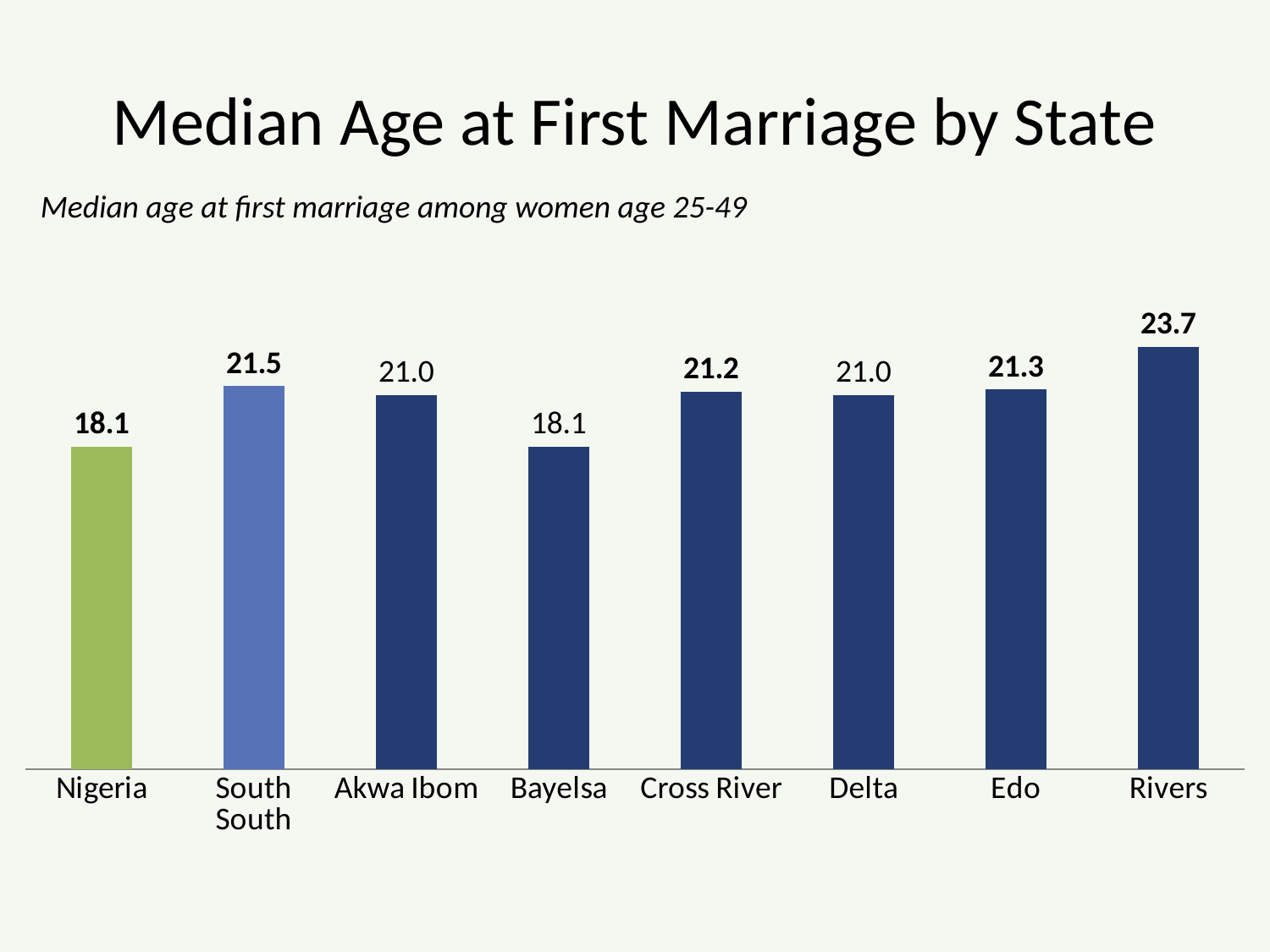

# Median Age at First Marriage by State
Median age at first marriage among women age 25-49

### Chart

| Category | Series 1 |
|---|---|
| Nigeria | 18.1 |
| South South | 21.5 |
| Akwa Ibom | 21.0 |
| Bayelsa | 18.1 |
| Cross River | 21.2 |
| Delta | 21.0 |
| Edo | 21.3 |
| Rivers | 23.7 |